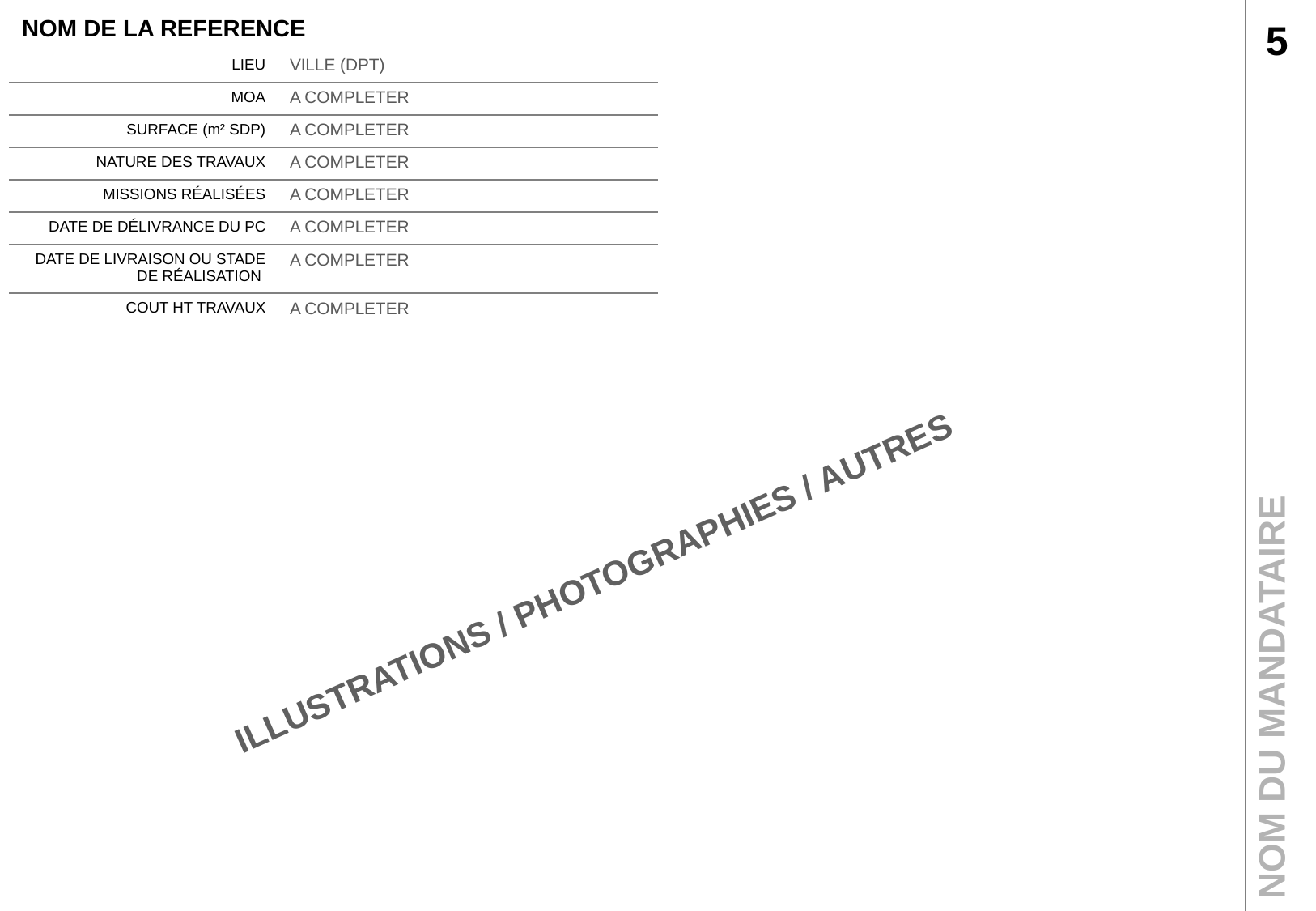

| NOM DE LA REFERENCE |  |
| --- | --- |
| LIEU | VILLE (DPT) |
| MOA | A COMPLETER |
| SURFACE (m² SDP) | A COMPLETER |
| NATURE DES TRAVAUX | A COMPLETER |
| MISSIONS RÉALISÉES | A COMPLETER |
| DATE DE DÉLIVRANCE DU PC | A COMPLETER |
| DATE DE LIVRAISON OU STADE DE RÉALISATION | A COMPLETER |
| COUT HT TRAVAUX | A COMPLETER |
5
NOM DU MANDATAIRE
ILLUSTRATIONS / PHOTOGRAPHIES / AUTRES